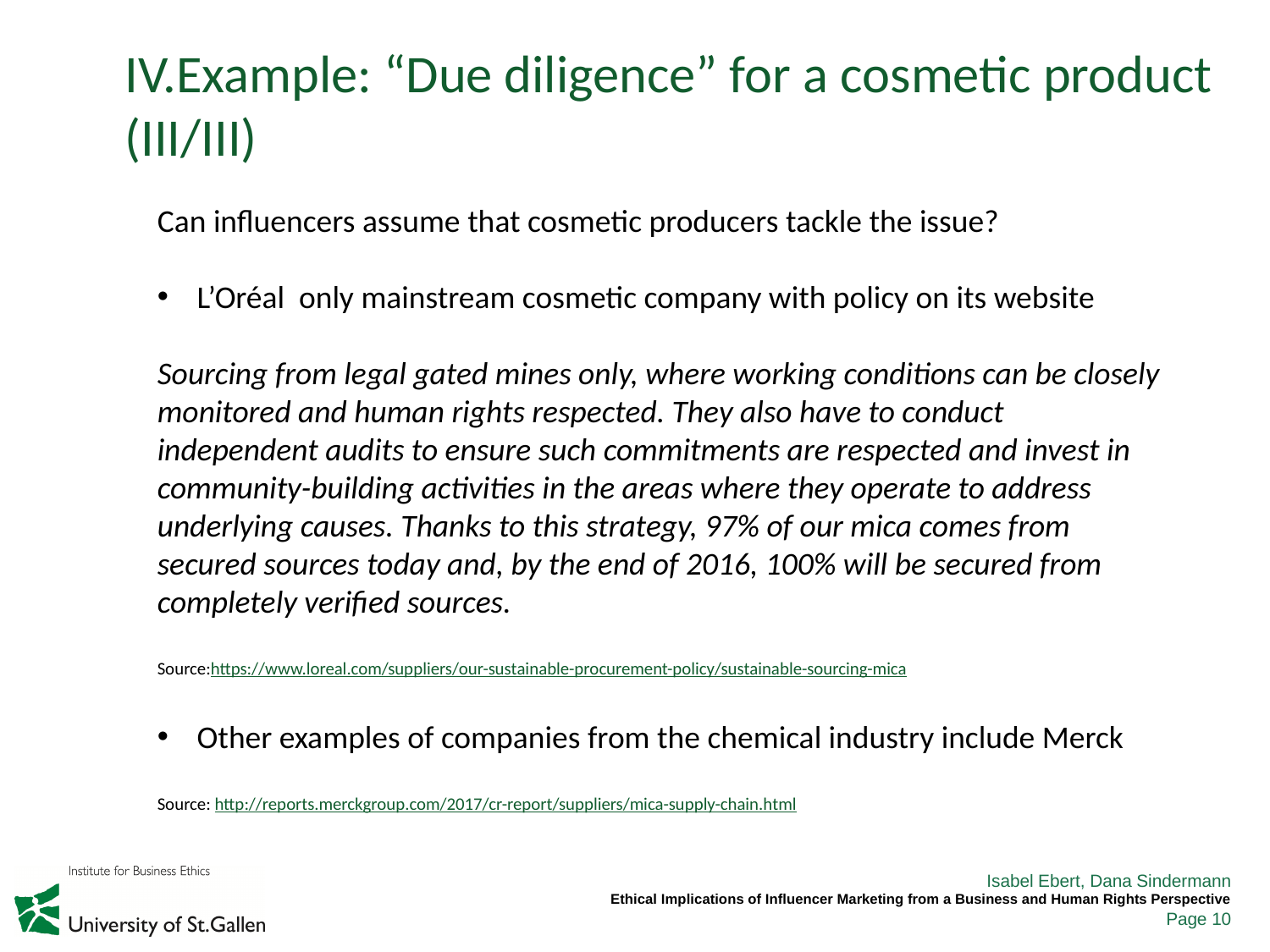

# IV.Example: “Due diligence” for a cosmetic product (III/III)

Can influencers assume that cosmetic producers tackle the issue?

L’Oréal  only mainstream cosmetic company with policy on its website

Sourcing from legal gated mines only, where working conditions can be closely monitored and human rights respected. They also have to conduct independent audits to ensure such commitments are respected and invest in community-building activities in the areas where they operate to address underlying causes. Thanks to this strategy, 97% of our mica comes from secured sources today and, by the end of 2016, 100% will be secured from completely verified sources.

Source:https://www.loreal.com/suppliers/our-sustainable-procurement-policy/sustainable-sourcing-mica

Other examples of companies from the chemical industry include Merck

Source: http://reports.merckgroup.com/2017/cr-report/suppliers/mica-supply-chain.html